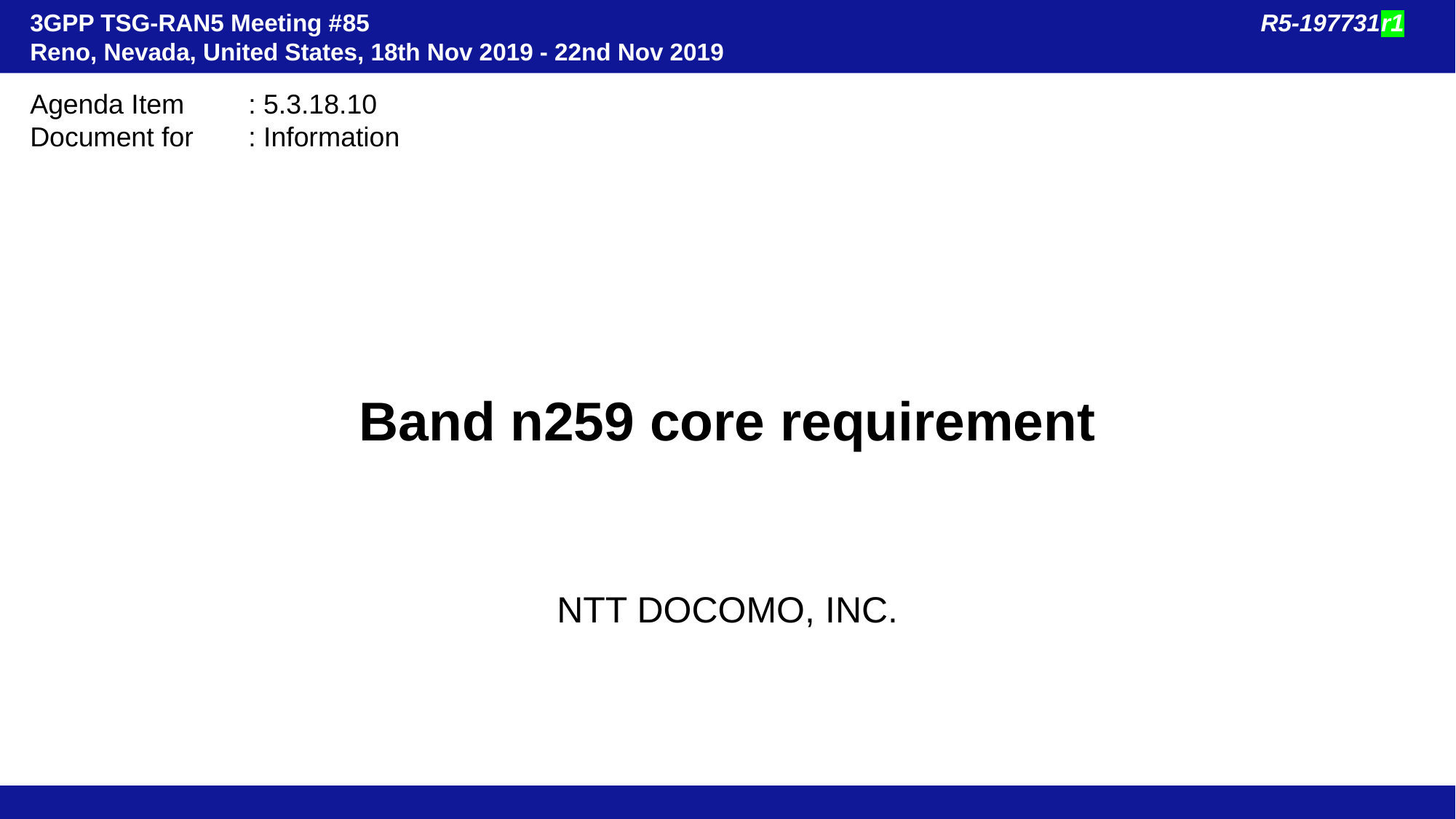

3GPP TSG-RAN5 Meeting #85						                                     R5-197731r1
Reno, Nevada, United States, 18th Nov 2019 - 22nd Nov 2019
Agenda Item	: 5.3.18.10
Document for	: Information
# Band n259 core requirement
NTT DOCOMO, INC.